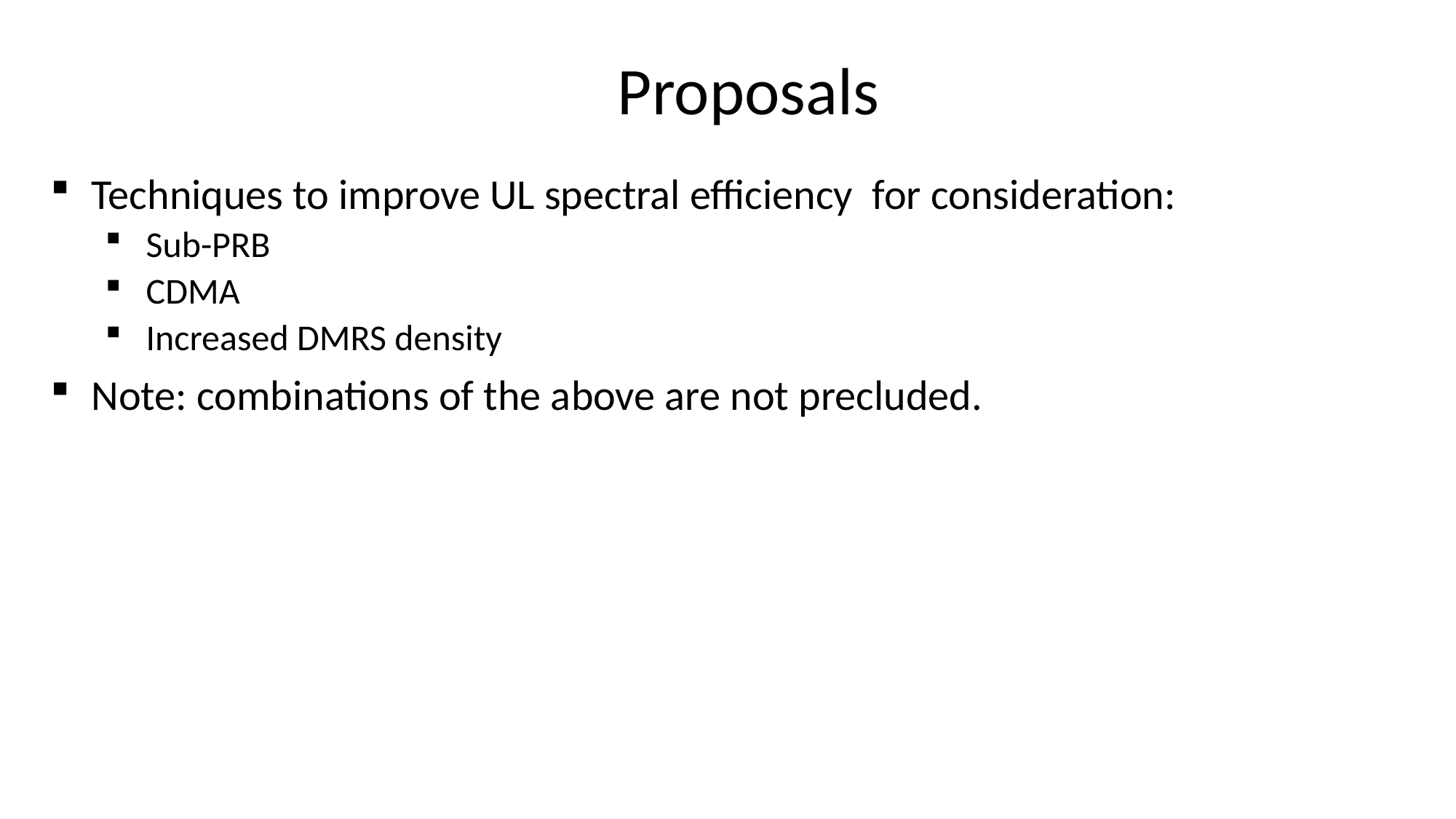

# Proposals
Techniques to improve UL spectral efficiency  for consideration:
Sub-PRB
CDMA
Increased DMRS density
Note: combinations of the above are not precluded.